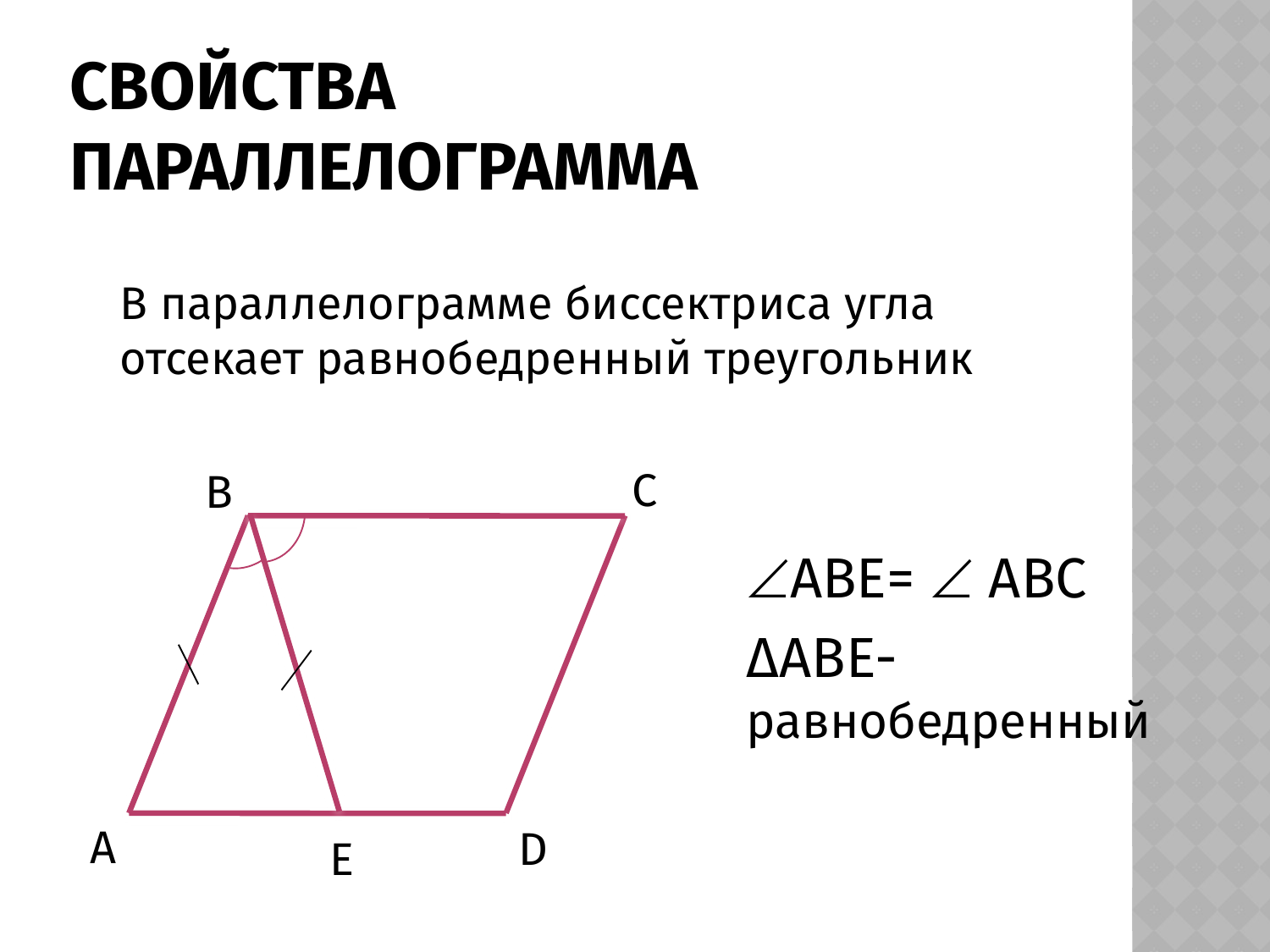

# Свойства параллелограмма
В параллелограмме биссектриса угла отсекает равнобедренный треугольник
C
B

∠ABE= ∠ ABC
∆ABE-равнобедренный
A
D
E